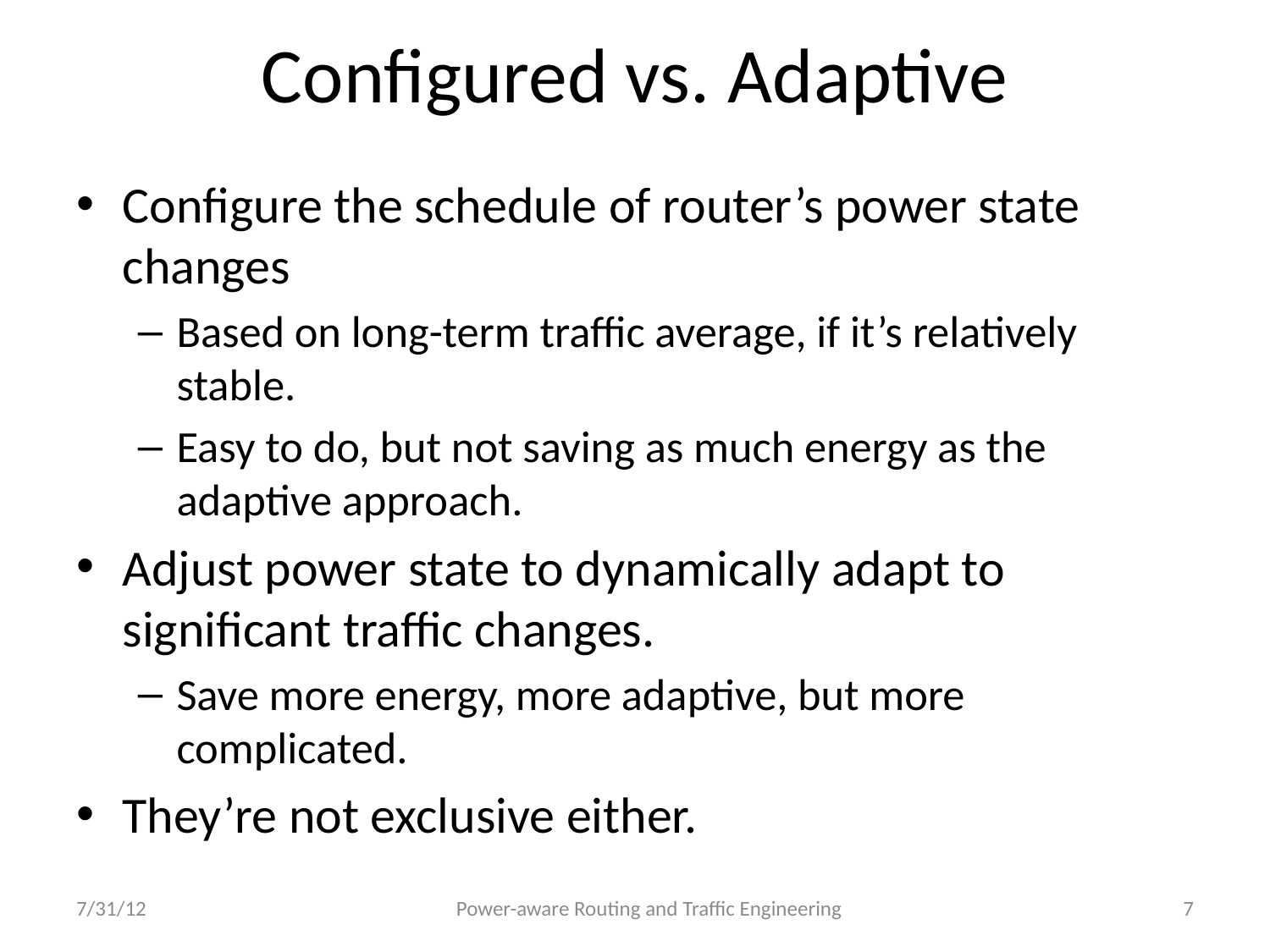

# Configured vs. Adaptive
Configure the schedule of router’s power state changes
Based on long-term traffic average, if it’s relatively stable.
Easy to do, but not saving as much energy as the adaptive approach.
Adjust power state to dynamically adapt to significant traffic changes.
Save more energy, more adaptive, but more complicated.
They’re not exclusive either.
7/31/12
Power-aware Routing and Traffic Engineering
7